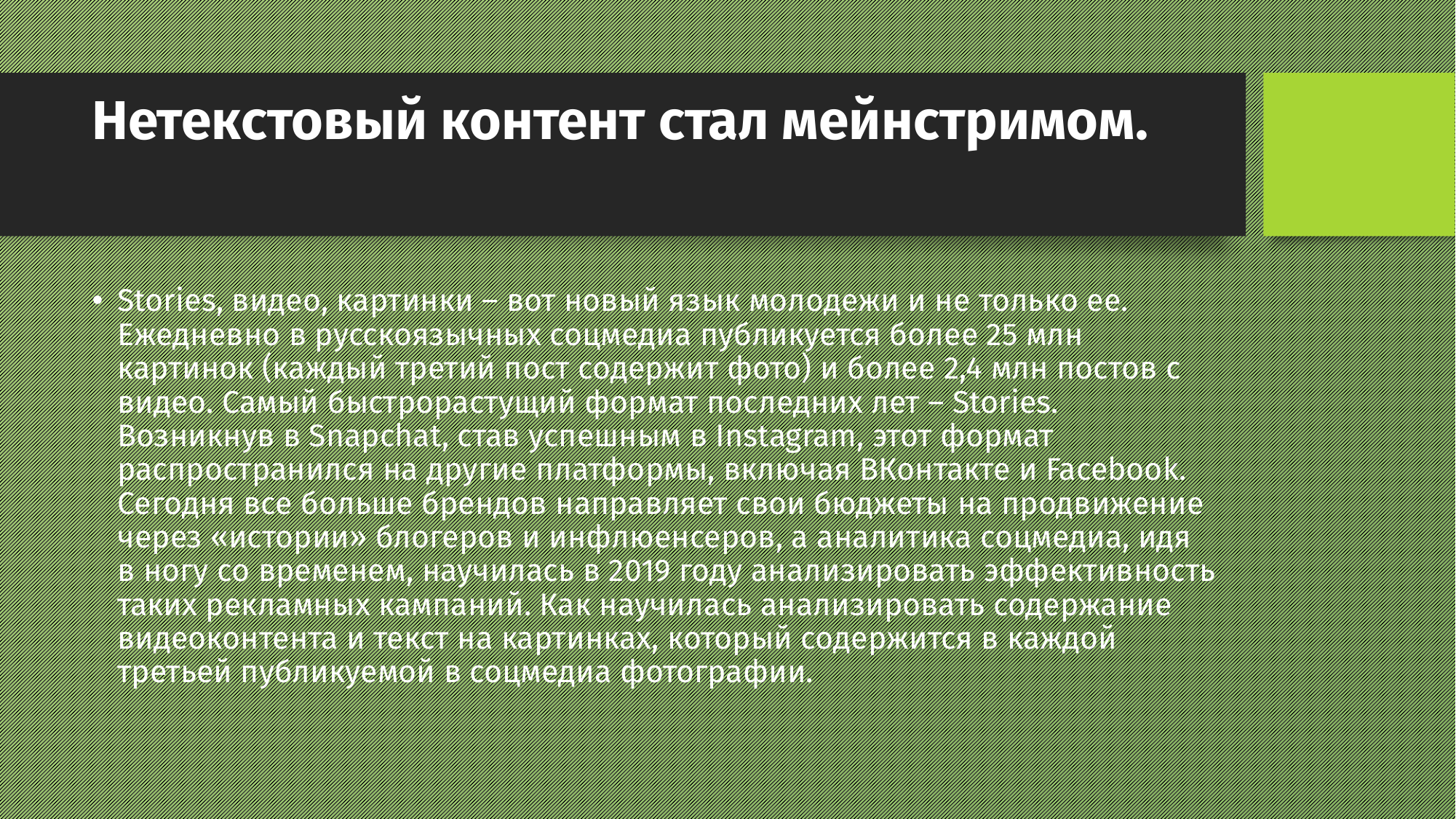

# Нетекстовый контент стал мейнстримом.
Stories, видео, картинки – вот новый язык молодежи и не только ее. Ежедневно в русскоязычных соцмедиа публикуется более 25 млн картинок (каждый третий пост содержит фото) и более 2,4 млн постов с видео. Самый быстрорастущий формат последних лет – Stories. Возникнув в Snapchat, став успешным в Instagram, этот формат распространился на другие платформы, включая ВКонтакте и Facebook. Сегодня все больше брендов направляет свои бюджеты на продвижение через «истории» блогеров и инфлюенсеров, а аналитика соцмедиа, идя в ногу со временем, научилась в 2019 году анализировать эффективность таких рекламных кампаний. Как научилась анализировать содержание видеоконтента и текст на картинках, который содержится в каждой третьей публикуемой в соцмедиа фотографии.